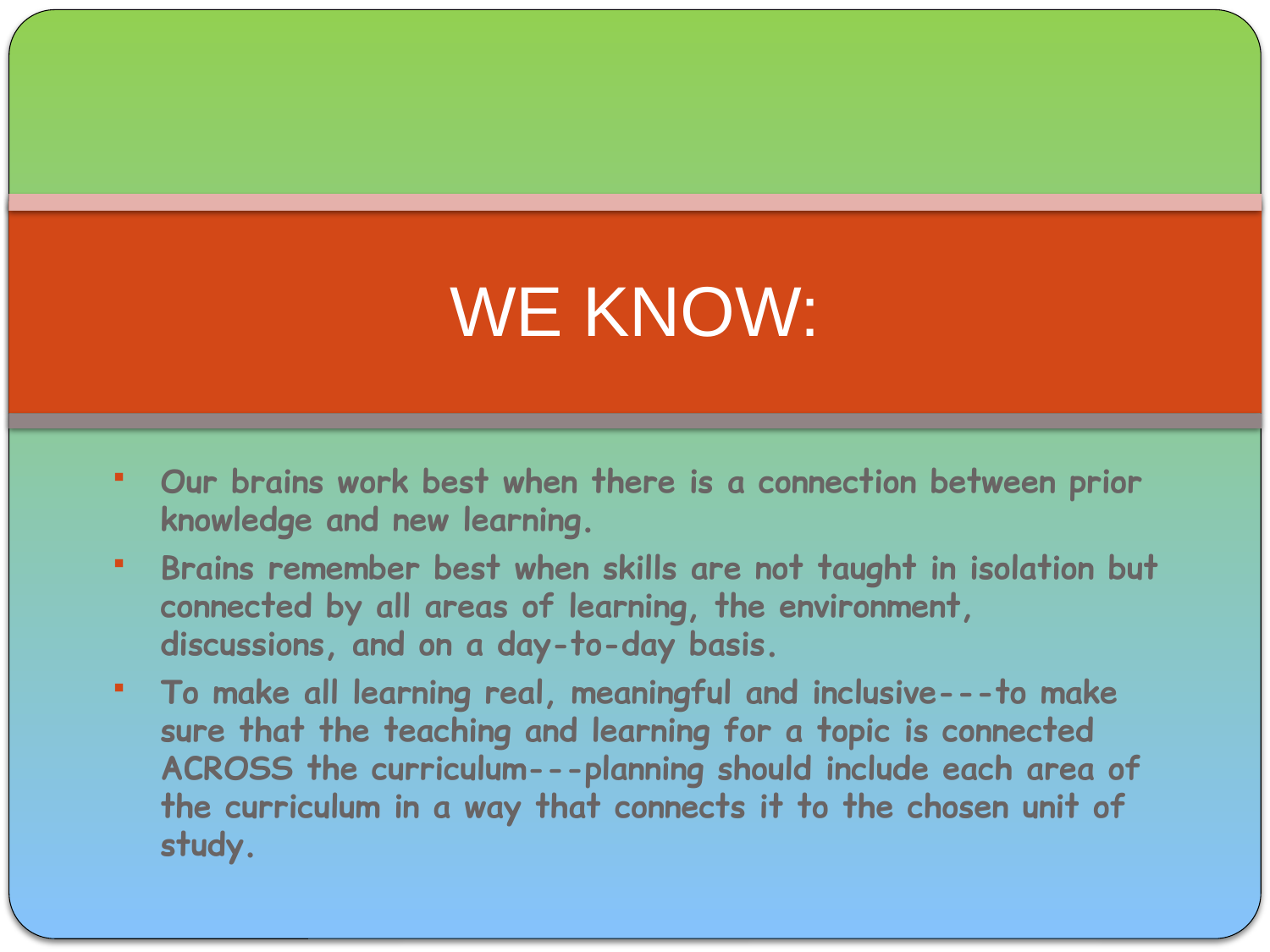

# WE KNOW:
Our brains work best when there is a connection between prior knowledge and new learning.
Brains remember best when skills are not taught in isolation but connected by all areas of learning, the environment, discussions, and on a day-to-day basis.
To make all learning real, meaningful and inclusive---to make sure that the teaching and learning for a topic is connected ACROSS the curriculum---planning should include each area of the curriculum in a way that connects it to the chosen unit of study.